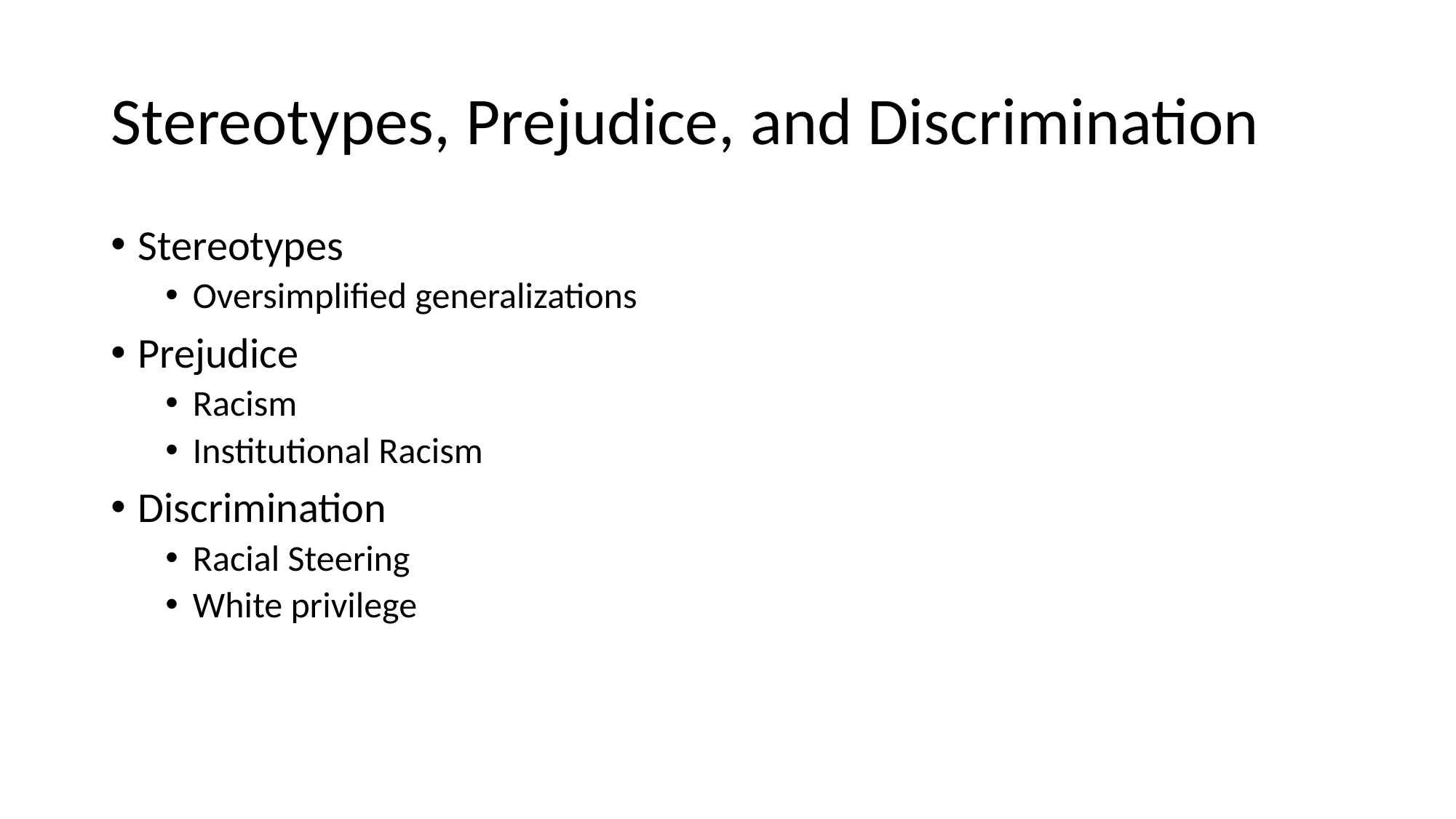

# Stereotypes, Prejudice, and Discrimination
Stereotypes
Oversimplified generalizations
Prejudice
Racism
Institutional Racism
Discrimination
Racial Steering
White privilege